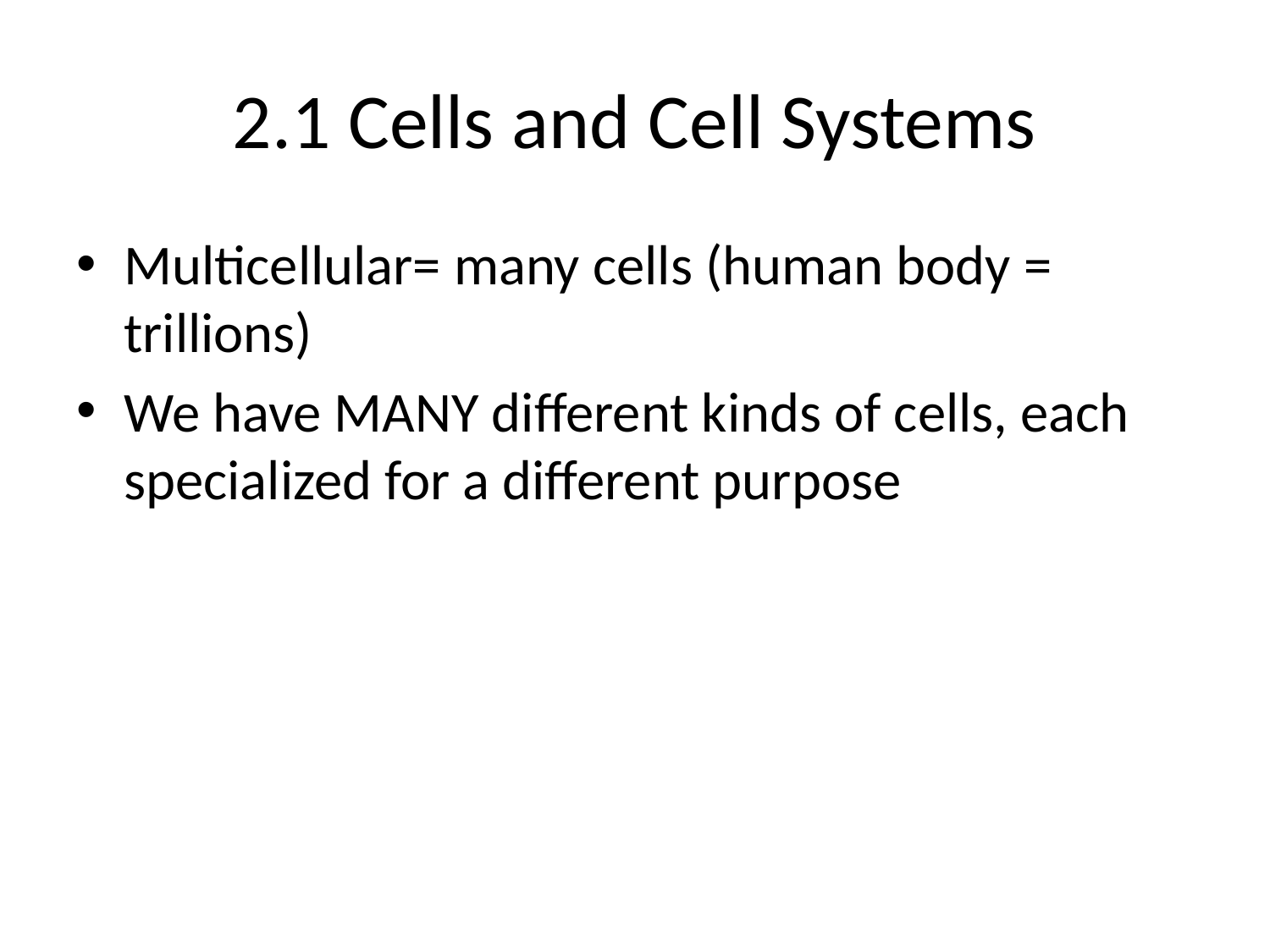

# 2.1 Cells and Cell Systems
Multicellular= many cells (human body = trillions)
We have MANY different kinds of cells, each specialized for a different purpose